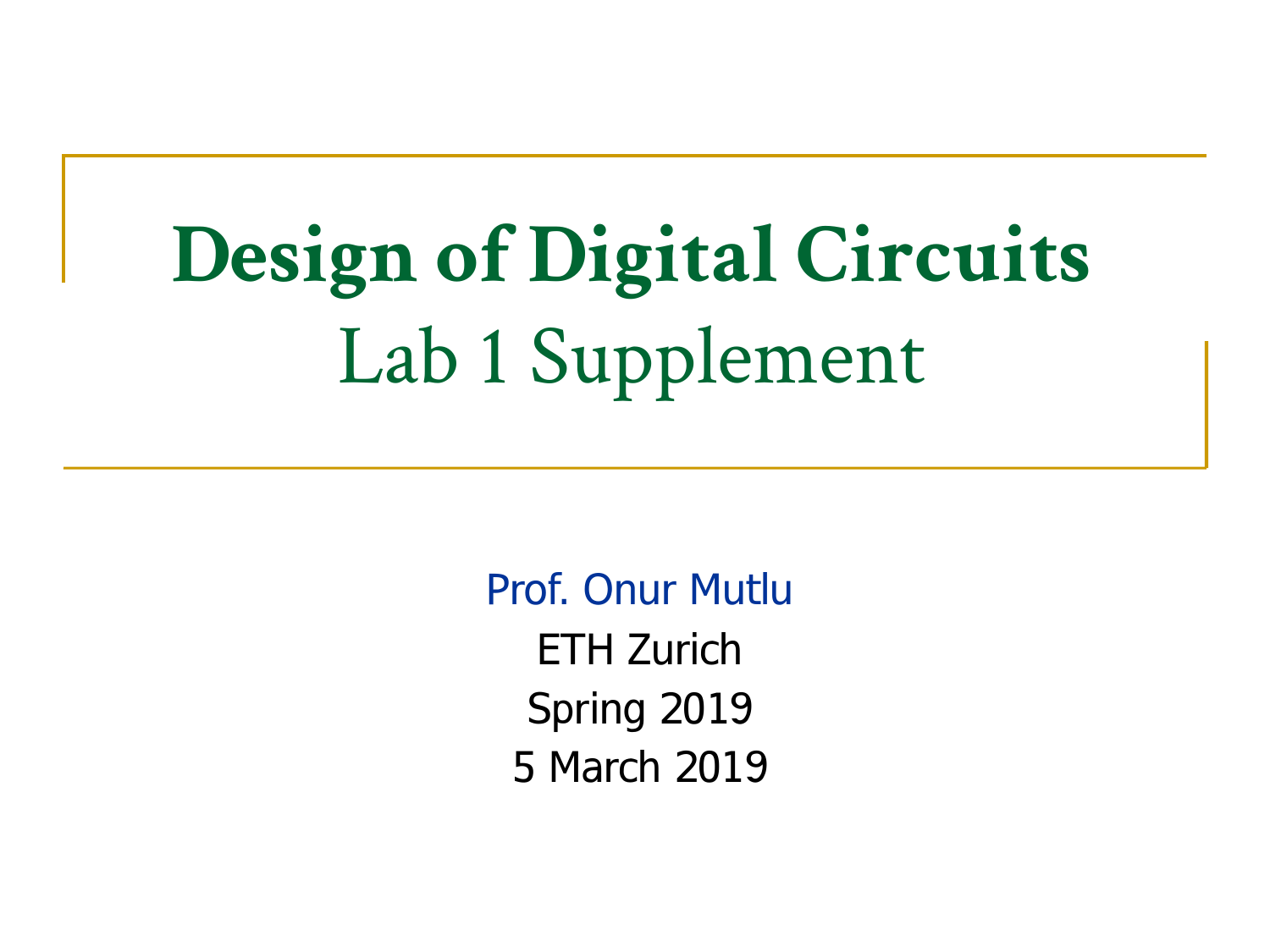

# Design of Digital Circuits Lab 1 Supplement

Prof. Onur Mutlu
ETH Zurich
Spring 2019
5 March 2019